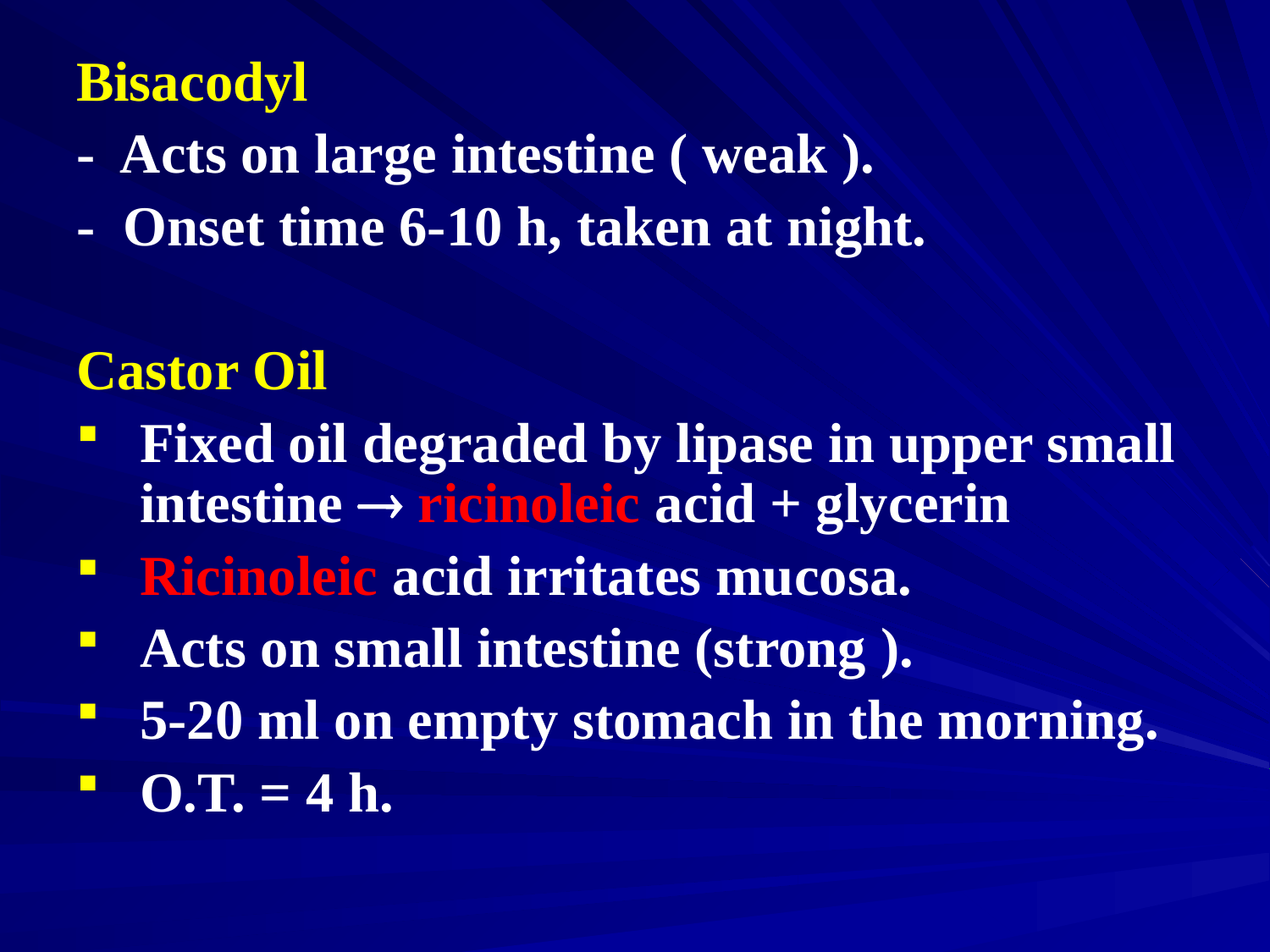

Bisacodyl
-  Acts on large intestine ( weak ).
-  Onset time 6-10 h, taken at night.

Castor Oil
Fixed oil degraded by lipase in upper small intestine → ricinoleic acid + glycerin
Ricinoleic acid irritates mucosa.
Acts on small intestine (strong ).
5-20 ml on empty stomach in the morning.
O.T. = 4 h.